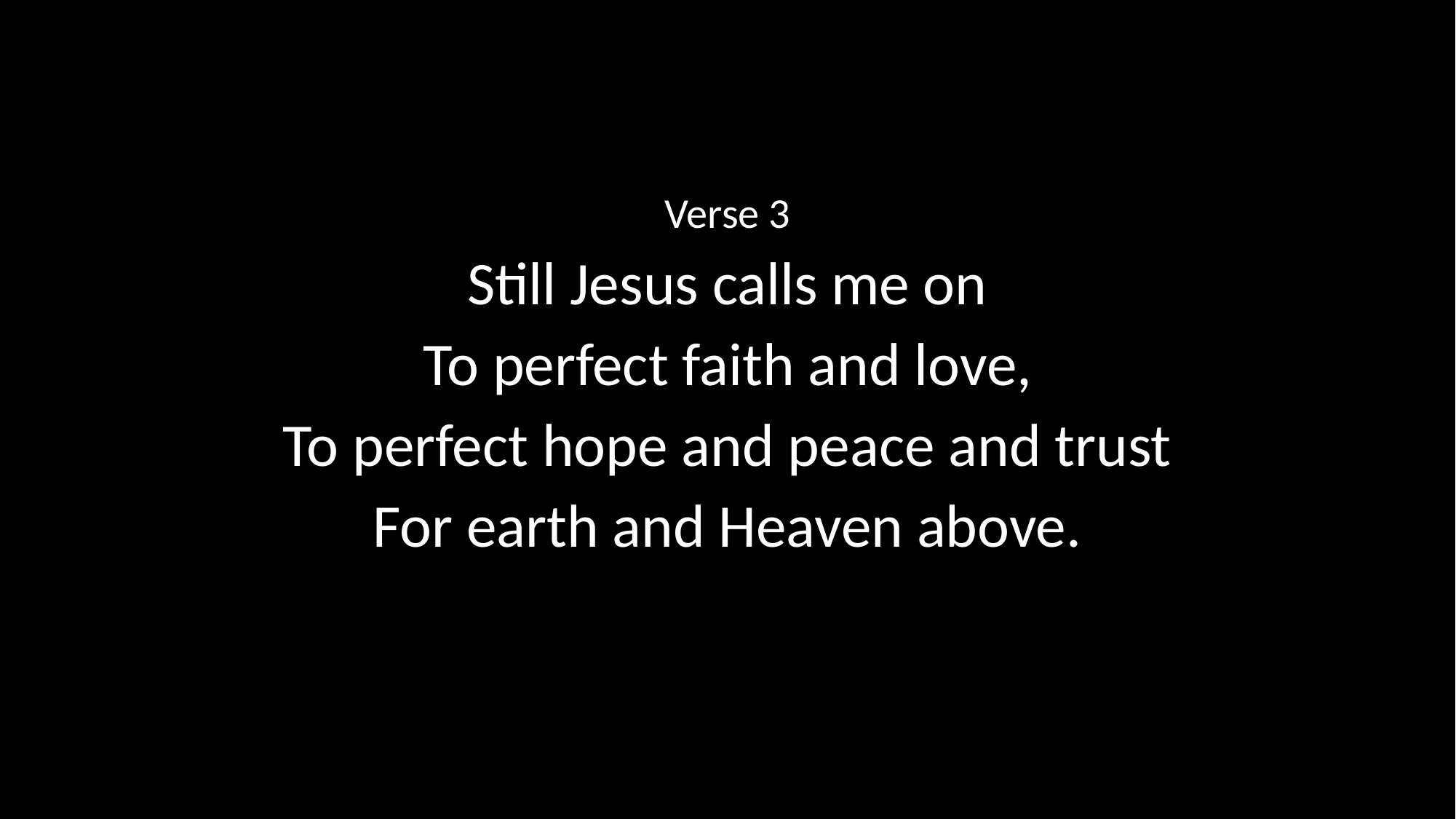

Verse 3
Still Jesus calls me on
To perfect faith and love,
To perfect hope and peace and trust
For earth and Heaven above.